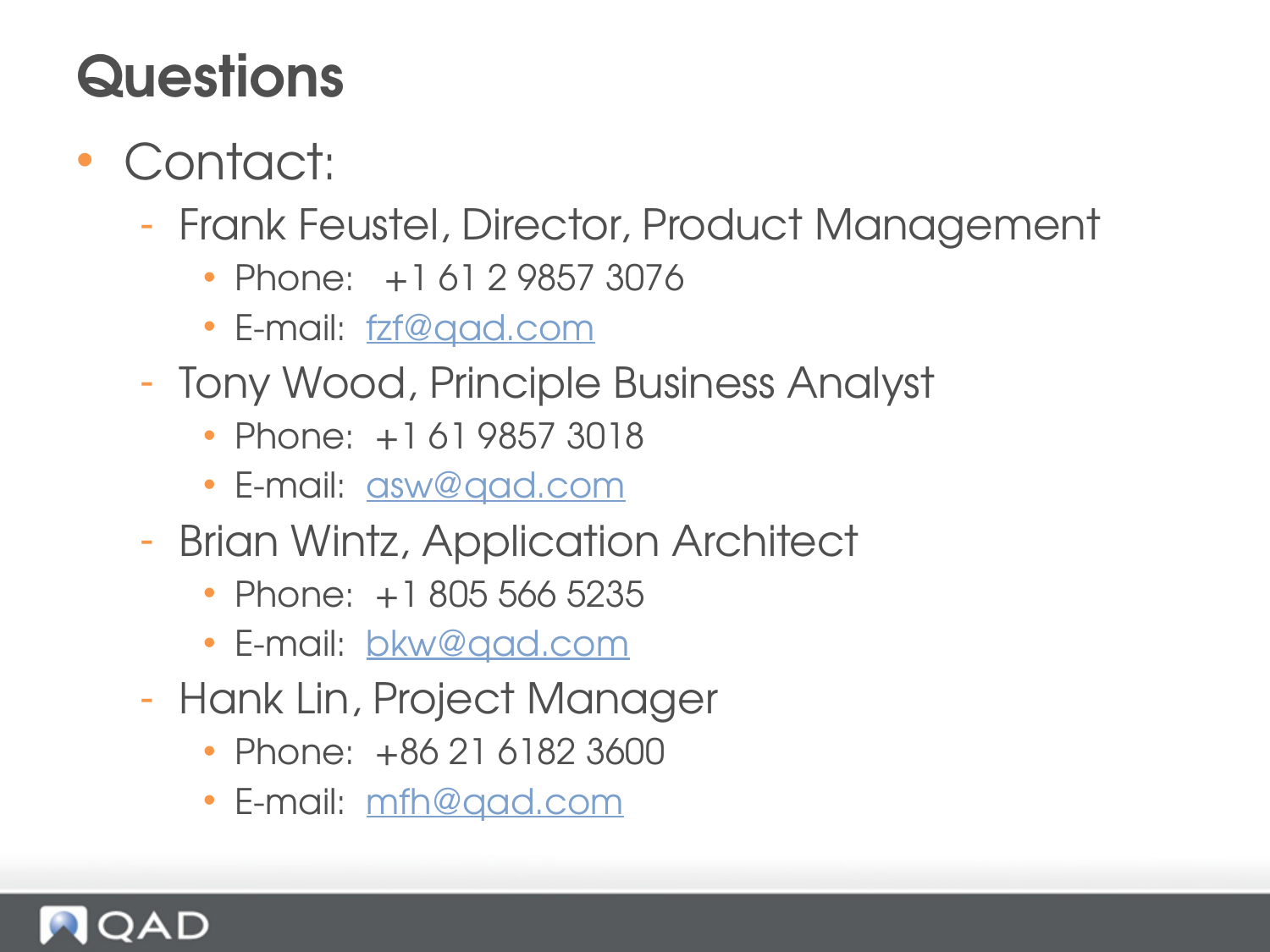

# Questions
Contact:
Frank Feustel, Director, Product Management
Phone:   +1 61 2 9857 3076
E-mail:  fzf@qad.com
Tony Wood, Principle Business Analyst
Phone:  +1 61 9857 3018
E-mail:  asw@qad.com
Brian Wintz, Application Architect
Phone:  +1 805 566 5235
E-mail:  bkw@qad.com
Hank Lin, Project Manager
Phone:  +86 21 6182 3600
E-mail:  mfh@qad.com